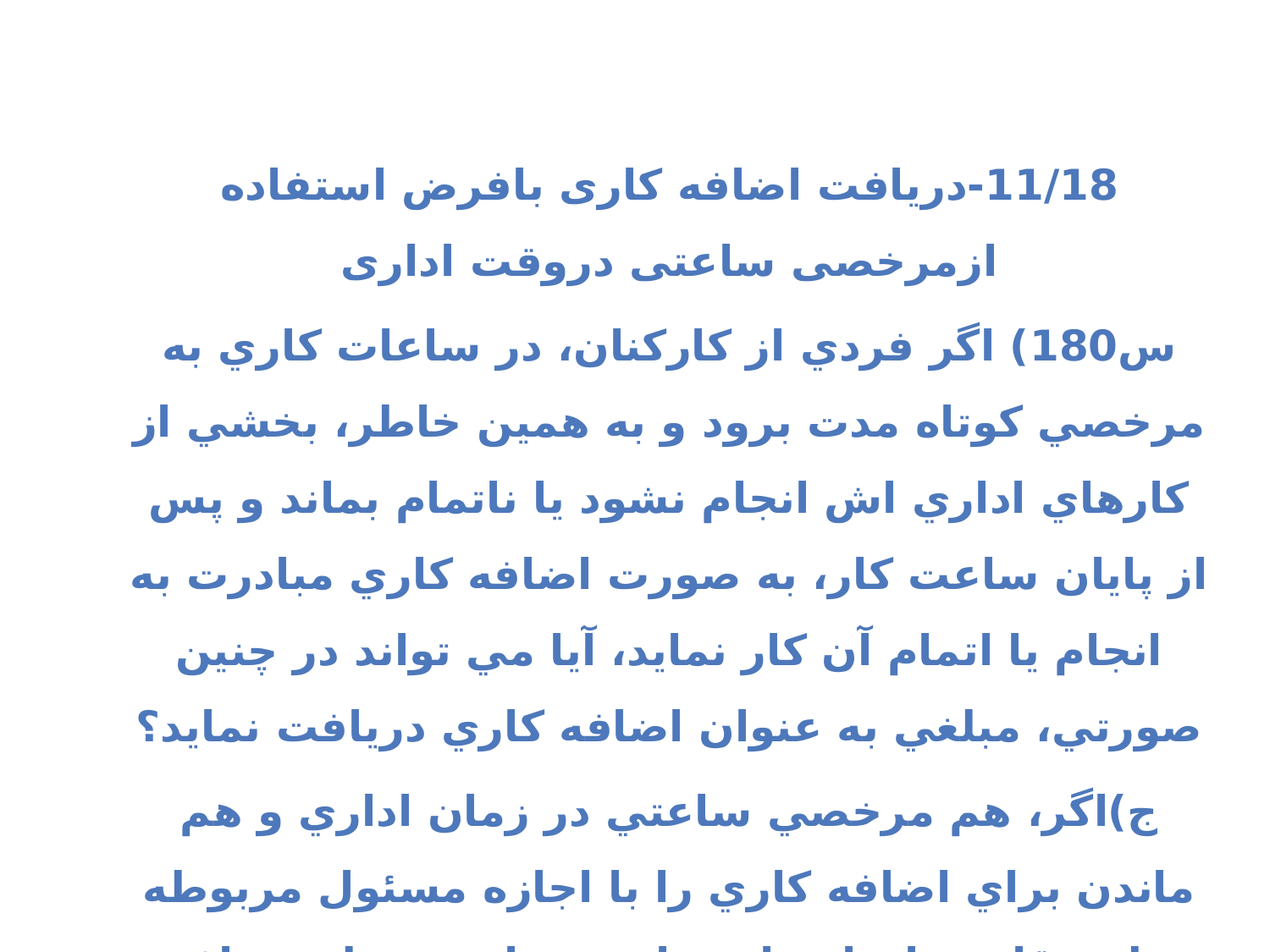

11/18-دریافت اضافه کاری بافرض استفاده ازمرخصی ساعتی دروقت اداری
س180) اگر فردي از كاركنان، در ساعات كاري به مرخصي كوتاه مدت برود و به همين خاطر، بخشي از كارهاي اداري اش انجام نشود يا ناتمام بماند و پس از پايان ساعت كار، به صورت اضافه كاري مبادرت به انجام يا اتمام آن كار نمايد، آيا مي تواند در چنين صورتي، مبلغي به عنوان اضافه كاري دريافت نمايد؟
ج)اگر، هم مرخصي ساعتي در زمان اداري و هم ماندن براي اضافه كاري را با اجازه مسئول مربوطه و طبق قانون انجام داده مانعي ندارد و مبلغ دريافتي حلال مي باشد